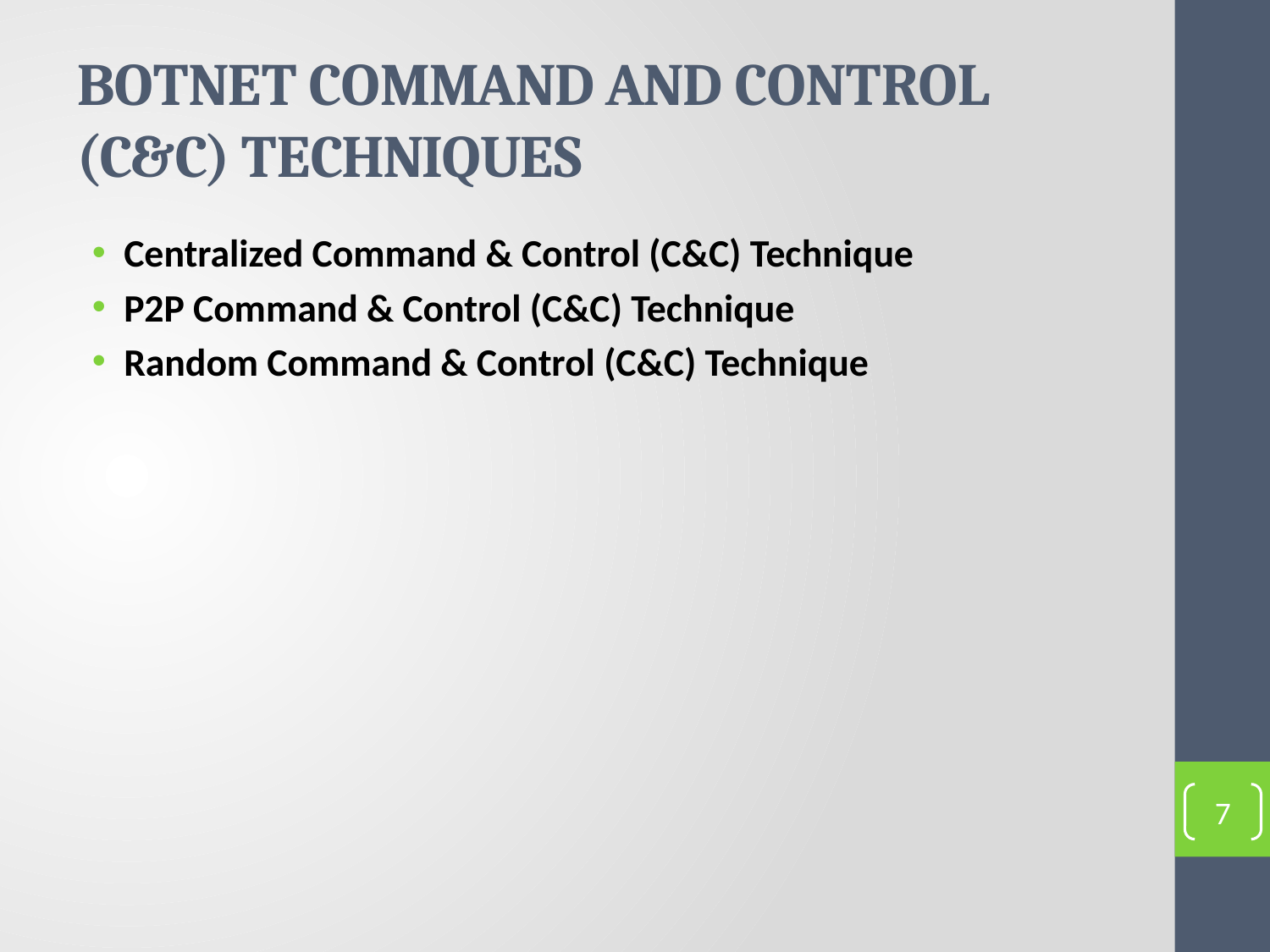

# BOTNET COMMAND AND CONTROL (C&C) TECHNIQUES
Centralized Command & Control (C&C) Technique
P2P Command & Control (C&C) Technique
Random Command & Control (C&C) Technique
7